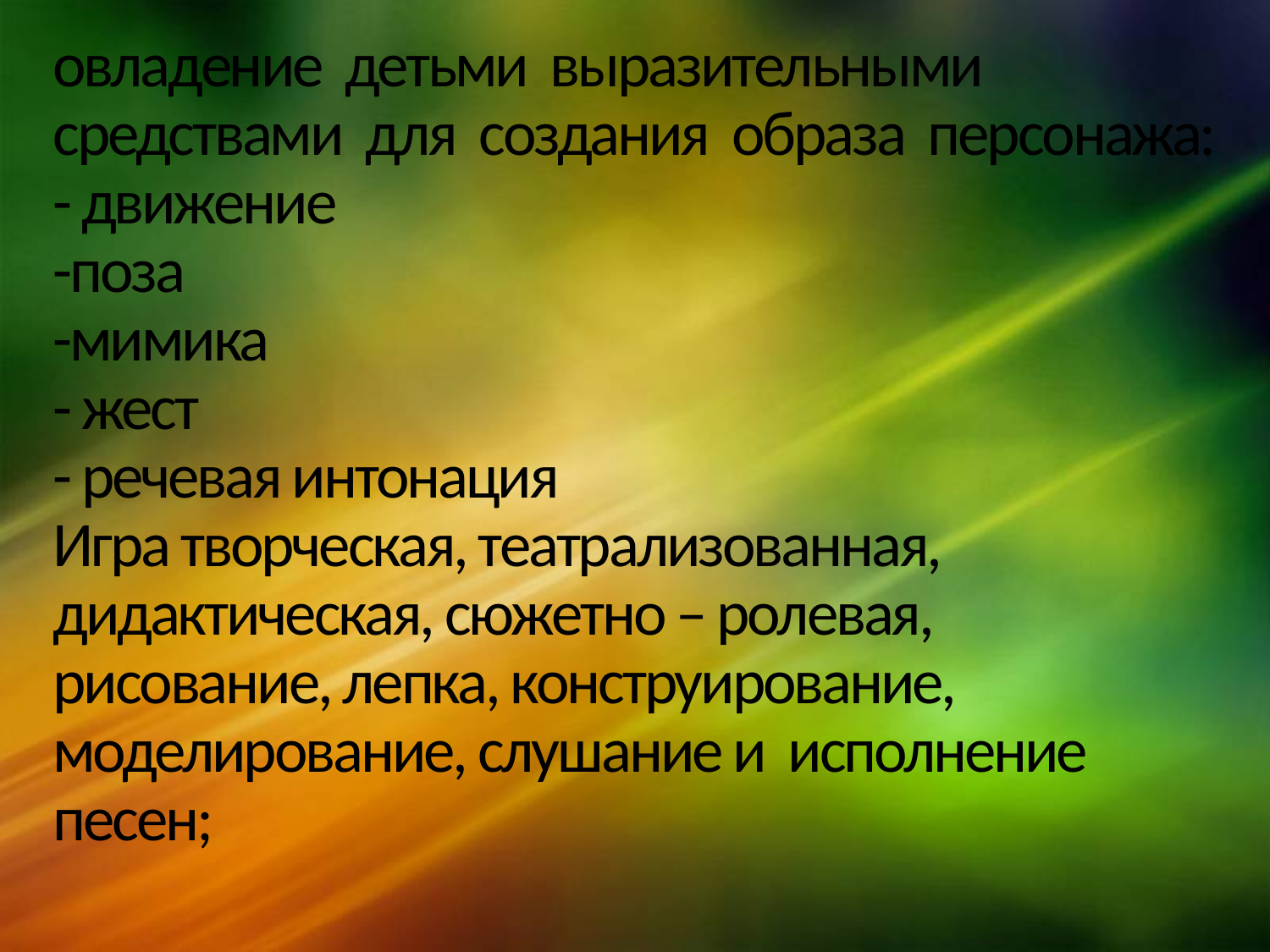

# овладение  детьми  выразительными  средствами  для  создания  образа  персонажа: - движение -поза -мимика - жест - речевая интонация Игра творческая, театрализованная, дидактическая, сюжетно – ролевая, рисование, лепка, конструирование, моделирование, слушание и  исполнение песен;